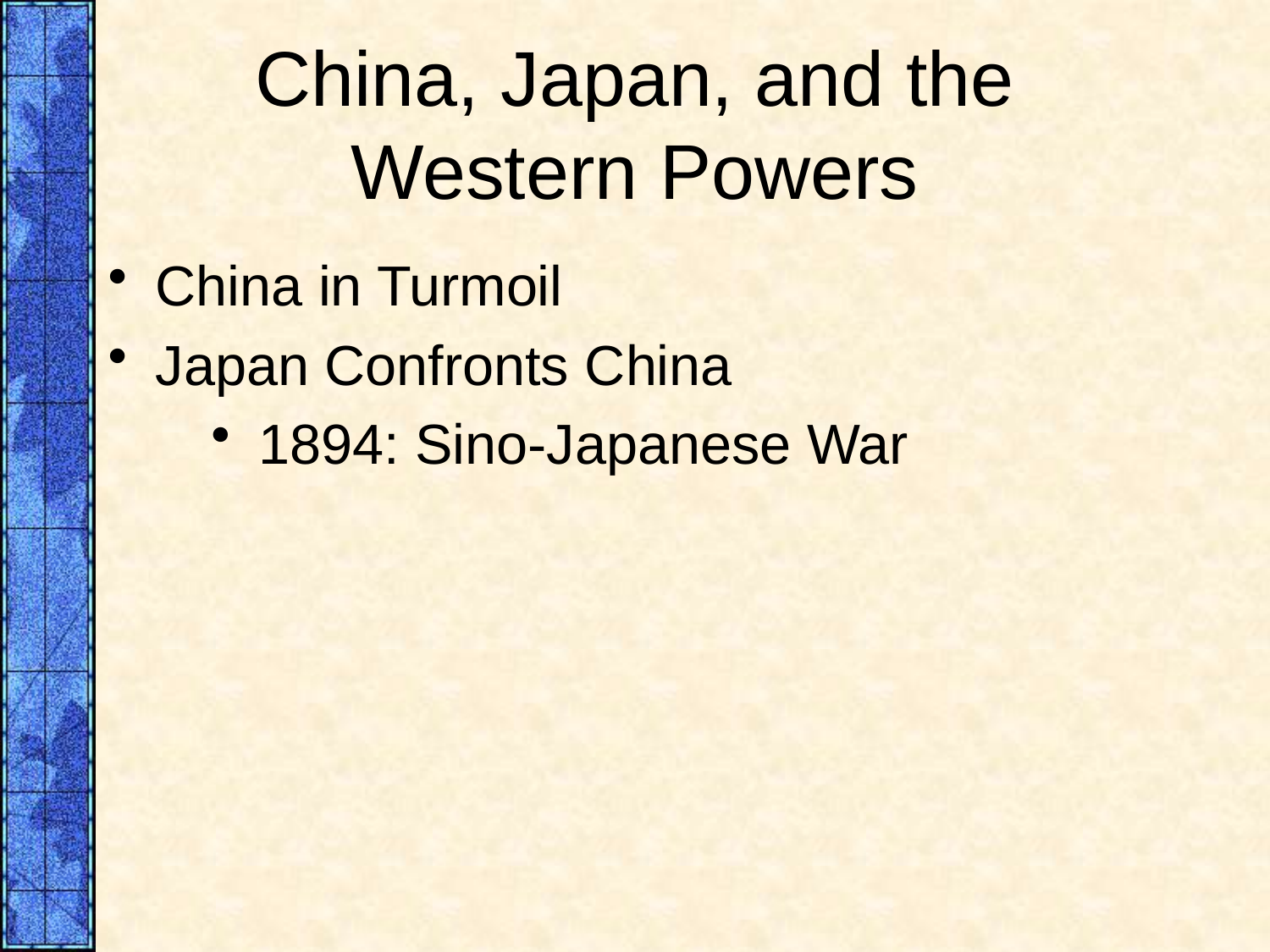

# China, Japan, and the Western Powers
China in Turmoil
Japan Confronts China
1894: Sino-Japanese War